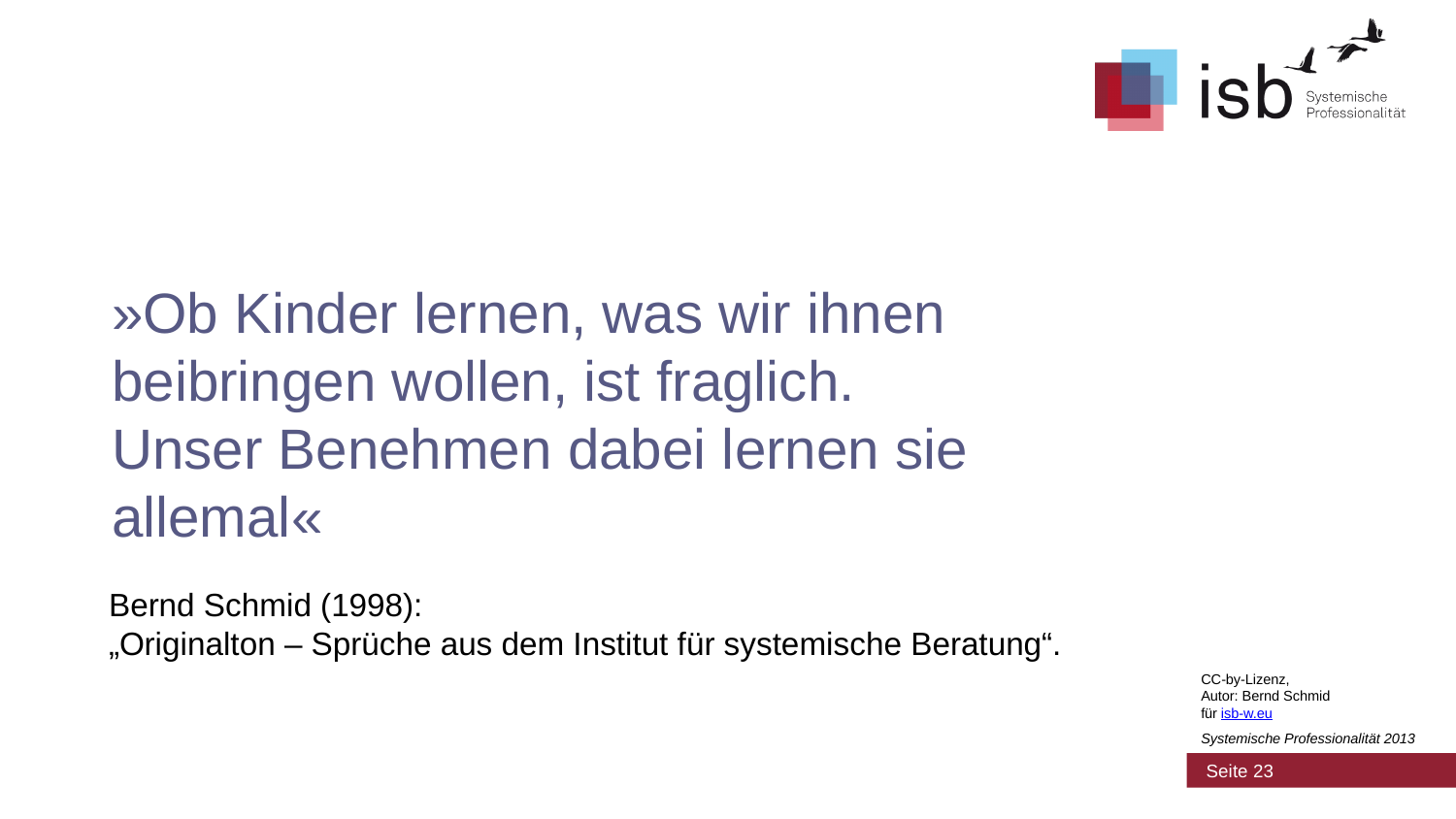

# »Ob Kinder lernen, was wir ihnen beibringen wollen, ist fraglich. Unser Benehmen dabei lernen sie allemal«

Bernd Schmid (1998):
„Originalton – Sprüche aus dem Institut für systemische Beratung“.

CC-by-Lizenz,
Autor: Bernd Schmid
für isb-w.eu
Systemische Professionalität 2013
 Seite 23